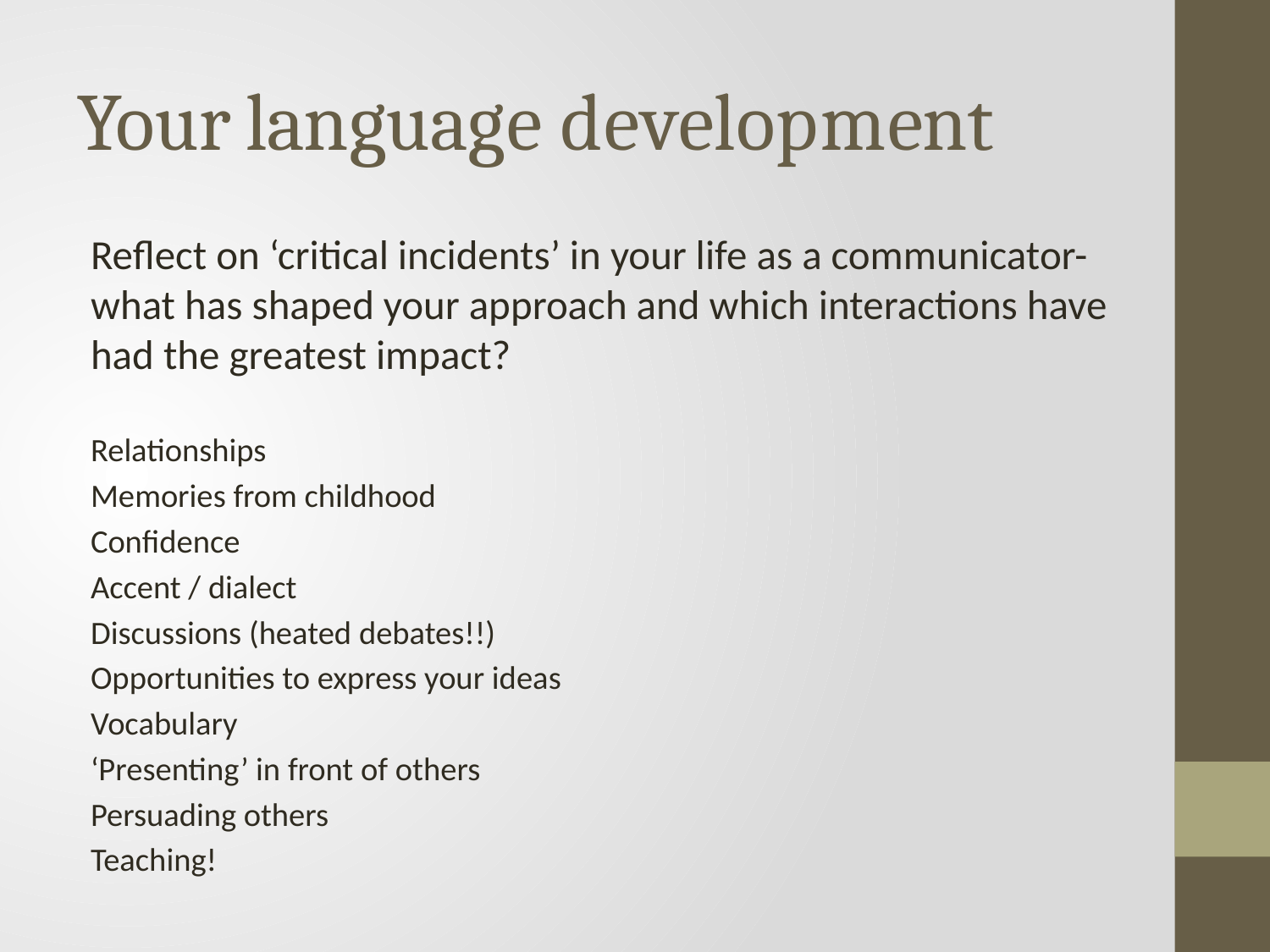

# Your language development
Reflect on ‘critical incidents’ in your life as a communicator- what has shaped your approach and which interactions have had the greatest impact?

Relationships
Memories from childhood
Confidence
Accent / dialect
Discussions (heated debates!!)
Opportunities to express your ideas
Vocabulary
‘Presenting’ in front of others
Persuading others
Teaching!